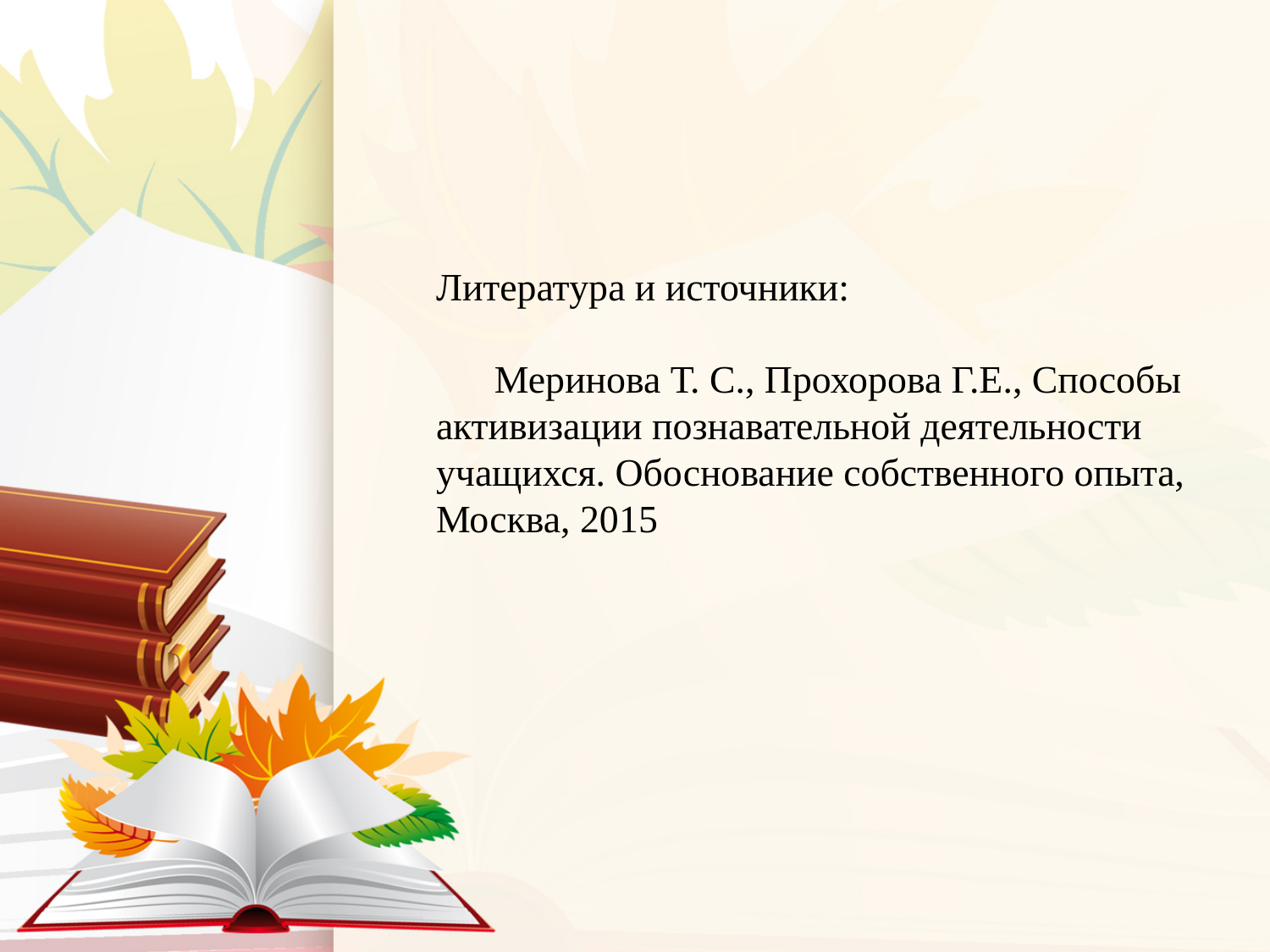

# Литература и источники: Меринова Т. С., Прохорова Г.Е., Способы активизации познавательной деятельности учащихся. Обоснование собственного опыта, Москва, 2015